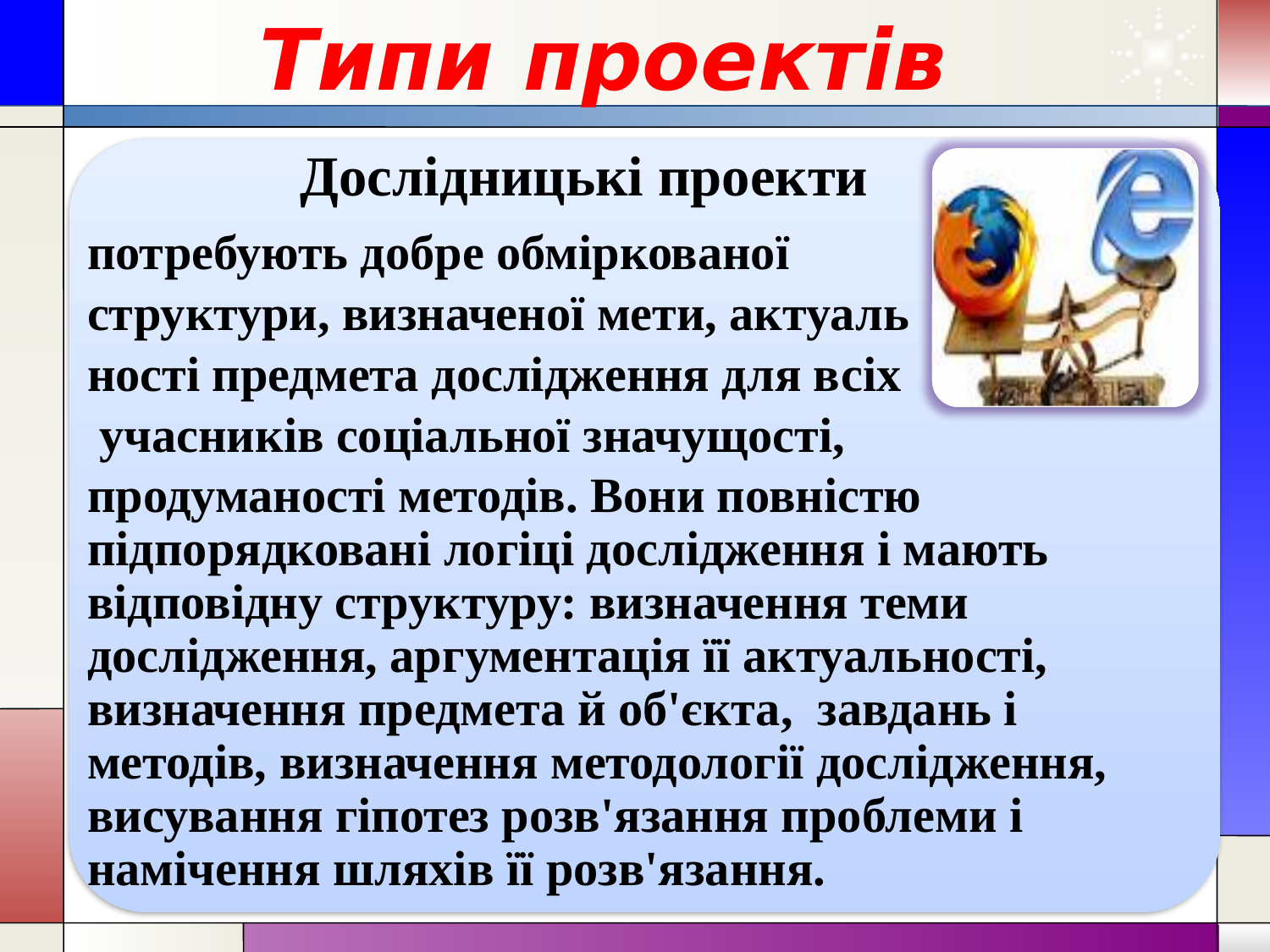

# Типи проектів
               Дослідницькі проекти
потребують добре обміркованої
структури, визначеної мети, актуаль
ності предмета дослідження для всіх
 учасників соціальної значущості,
продуманості методів. Вони повністю підпорядковані логіці дослідження і мають відповідну структуру: визначення теми дослідження, аргументація її актуальності, визначення предмета й об'єкта,  завдань і методів, визначення методології дослідження, висування гіпотез розв'язання проблеми і намічення шляхів її розв'язання.